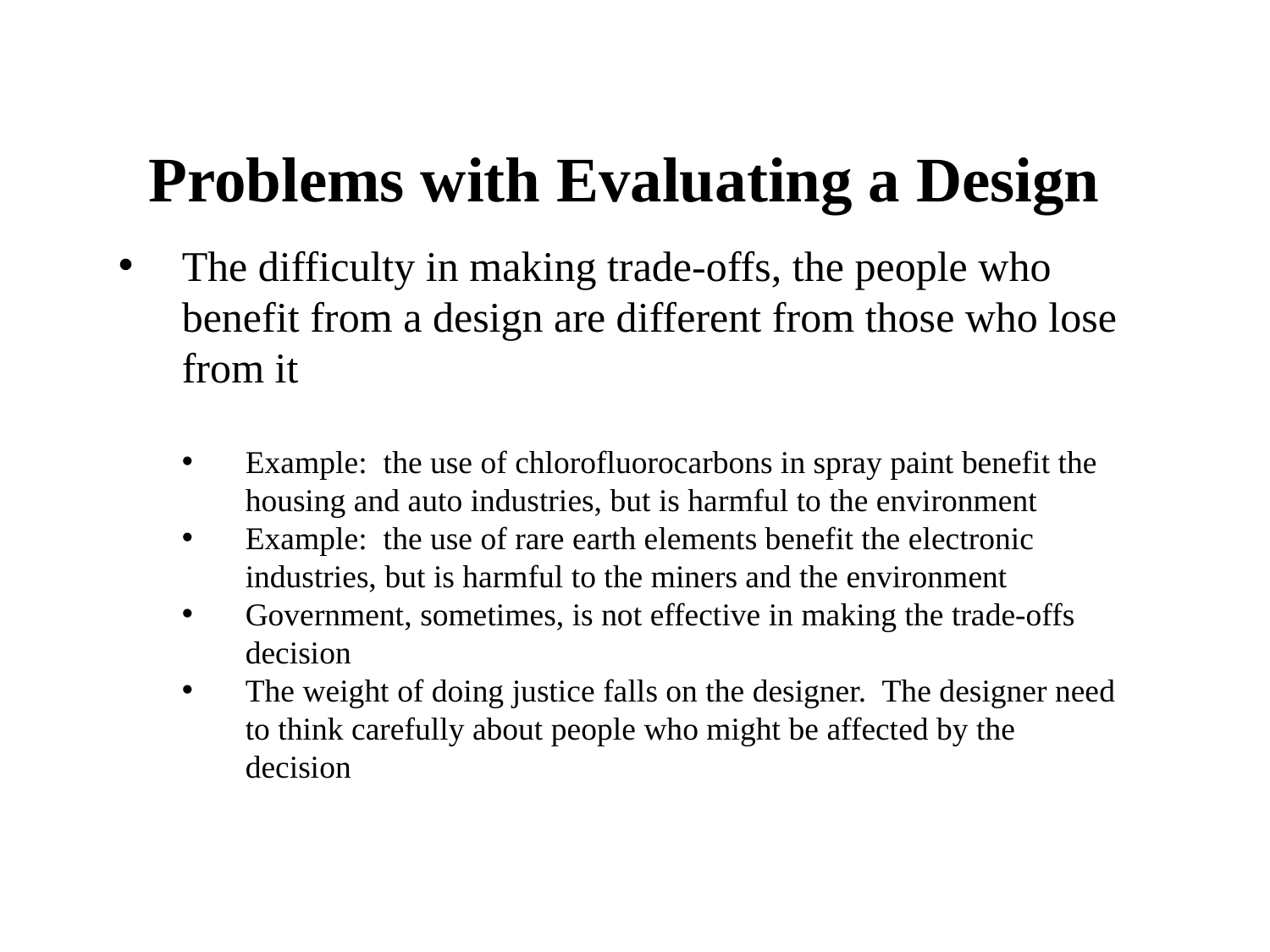

# Problems with Evaluating a Design
The difficulty in making trade-offs, the people who benefit from a design are different from those who lose from it

Example:  the use of chlorofluorocarbons in spray paint benefit the housing and auto industries, but is harmful to the environment
Example:  the use of rare earth elements benefit the electronic industries, but is harmful to the miners and the environment
Government, sometimes, is not effective in making the trade-offs decision
The weight of doing justice falls on the designer.  The designer need to think carefully about people who might be affected by the decision